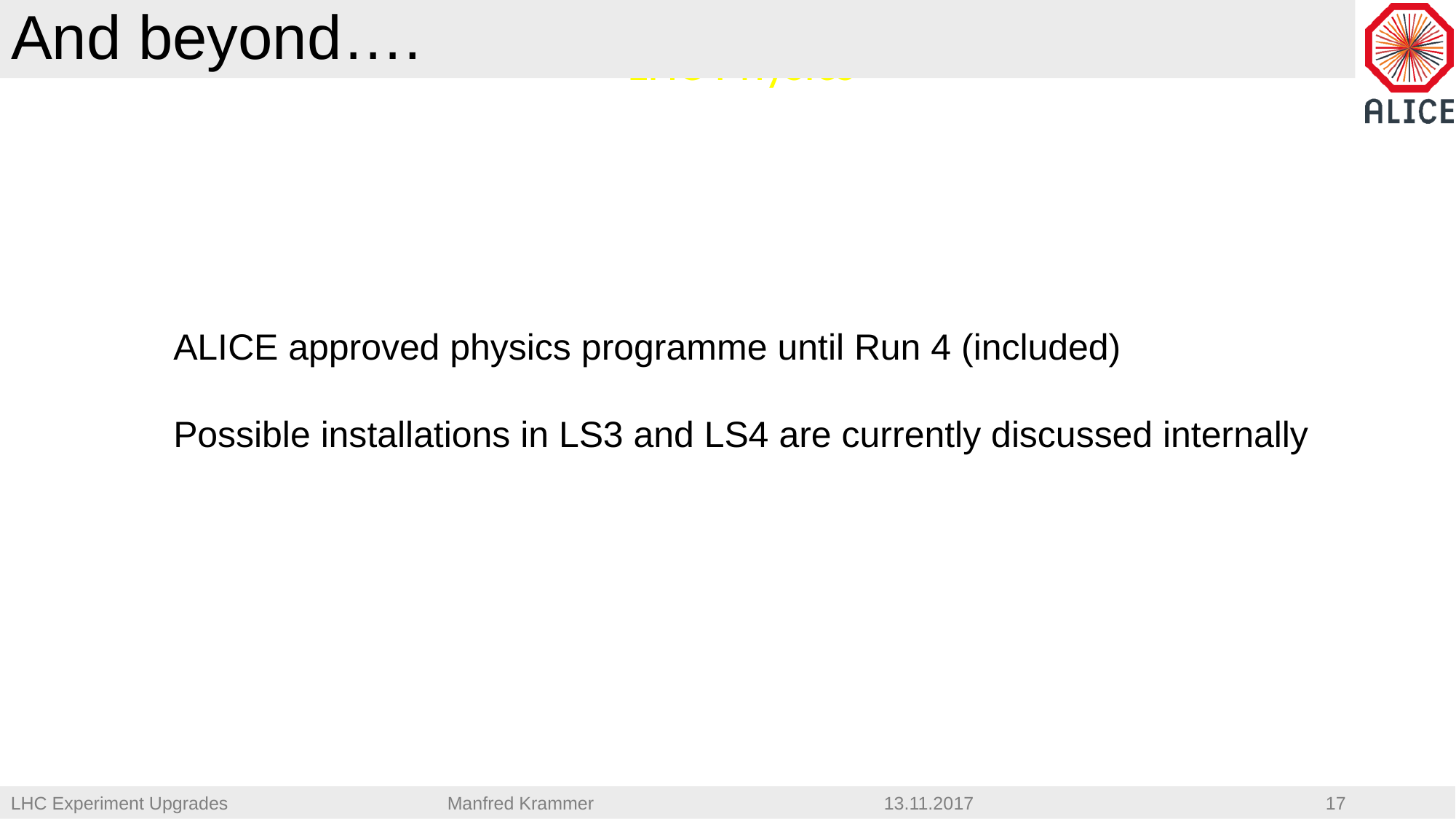

# And beyond….
LHC Physics
ALICE approved physics programme until Run 4 (included)

Possible installations in LS3 and LS4 are currently discussed internally